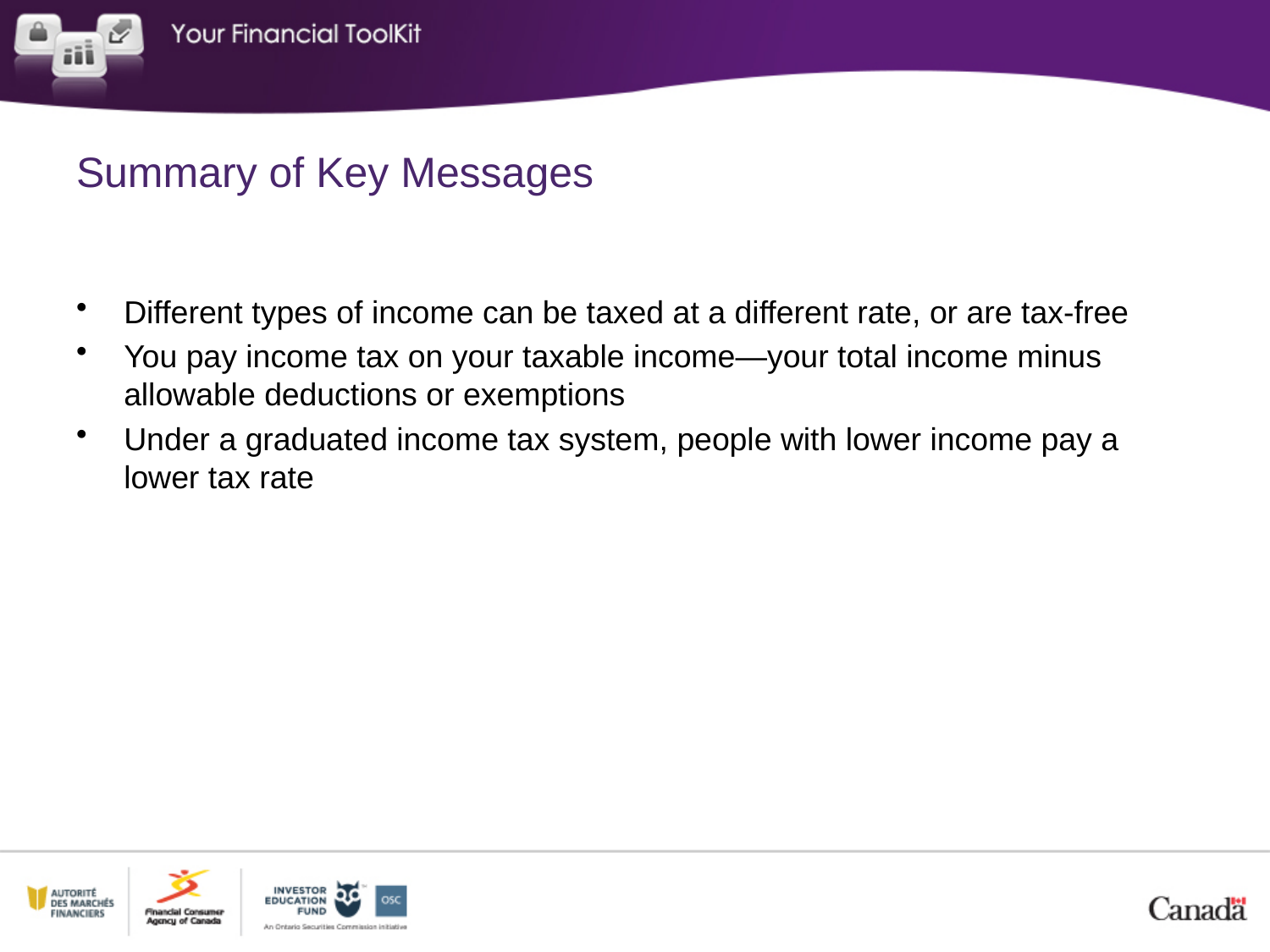

# Summary of Key Messages
Different types of income can be taxed at a different rate, or are tax-free
You pay income tax on your taxable income—your total income minus allowable deductions or exemptions
Under a graduated income tax system, people with lower income pay a lower tax rate